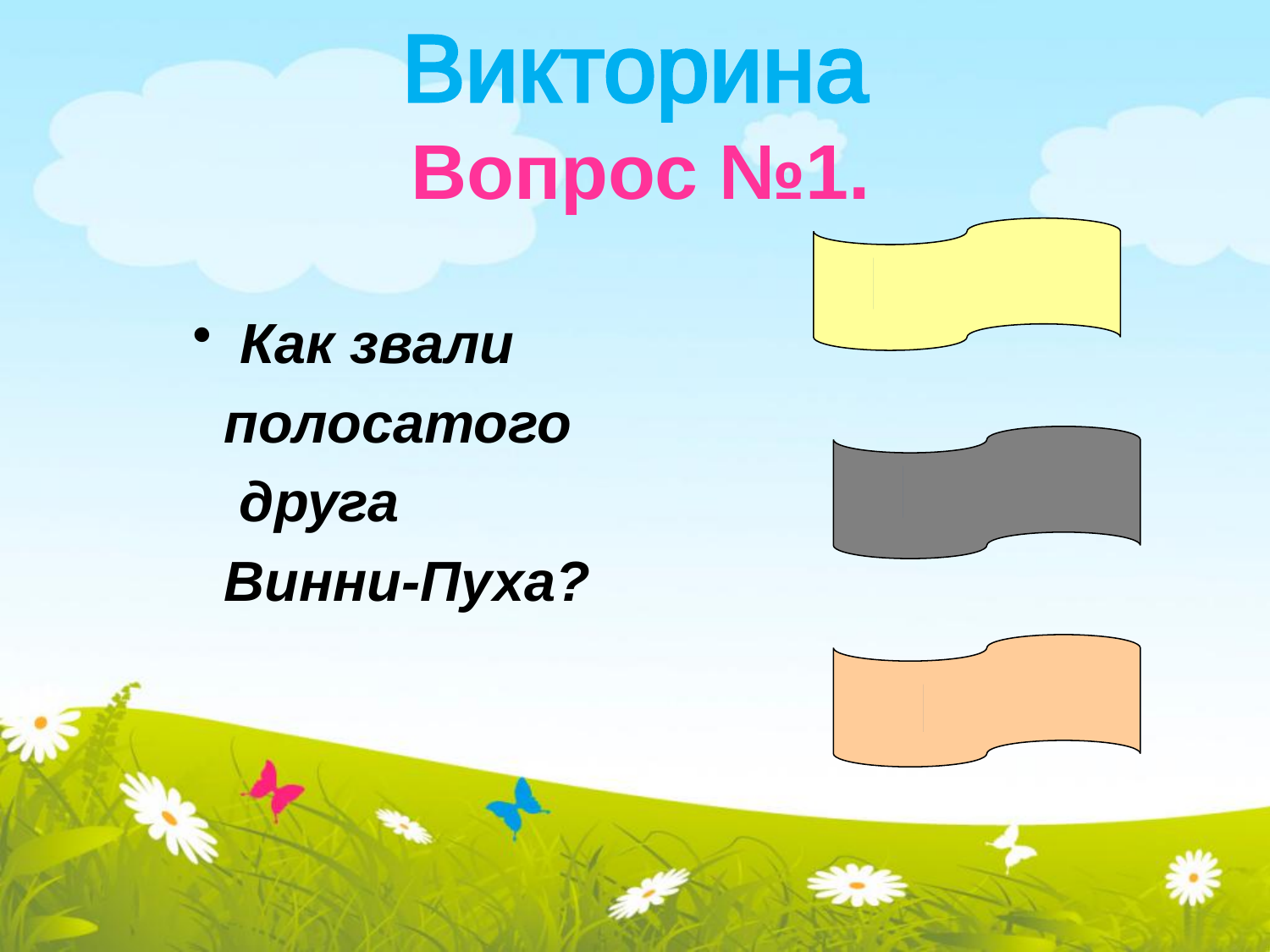

Викторина
# Вопрос №1.

Как звали
  полосатого
   друга
  Винни-Пуха?
Тигрёнок

Зебрёнок

Тигра